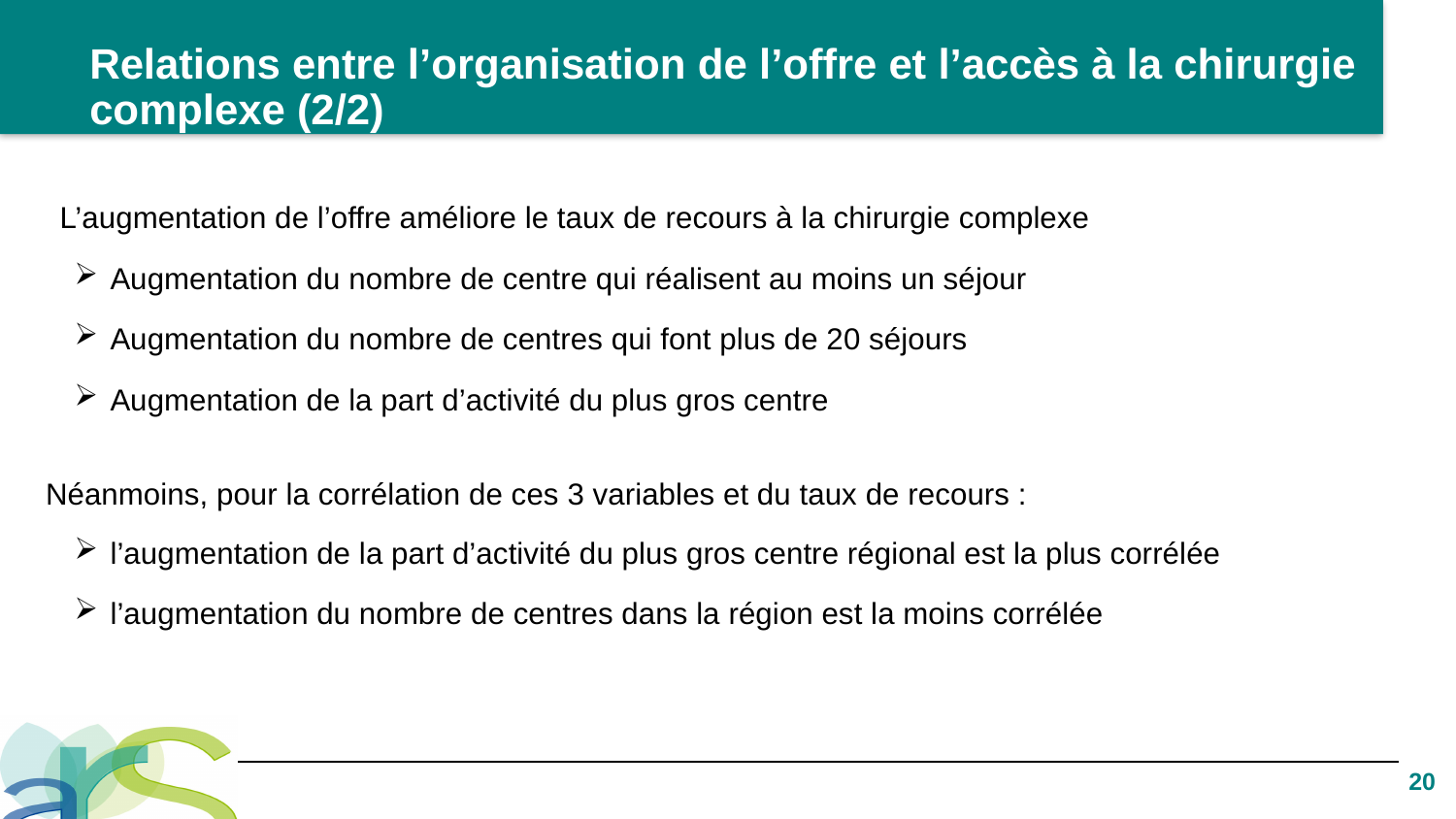

# Relations entre l’organisation de l’offre et l’accès à la chirurgie complexe (2/2)
L’augmentation de l’offre améliore le taux de recours à la chirurgie complexe
 Augmentation du nombre de centre qui réalisent au moins un séjour
 Augmentation du nombre de centres qui font plus de 20 séjours
 Augmentation de la part d’activité du plus gros centre

Néanmoins, pour la corrélation de ces 3 variables et du taux de recours :
 l’augmentation de la part d’activité du plus gros centre régional est la plus corrélée
 l’augmentation du nombre de centres dans la région est la moins corrélée
20